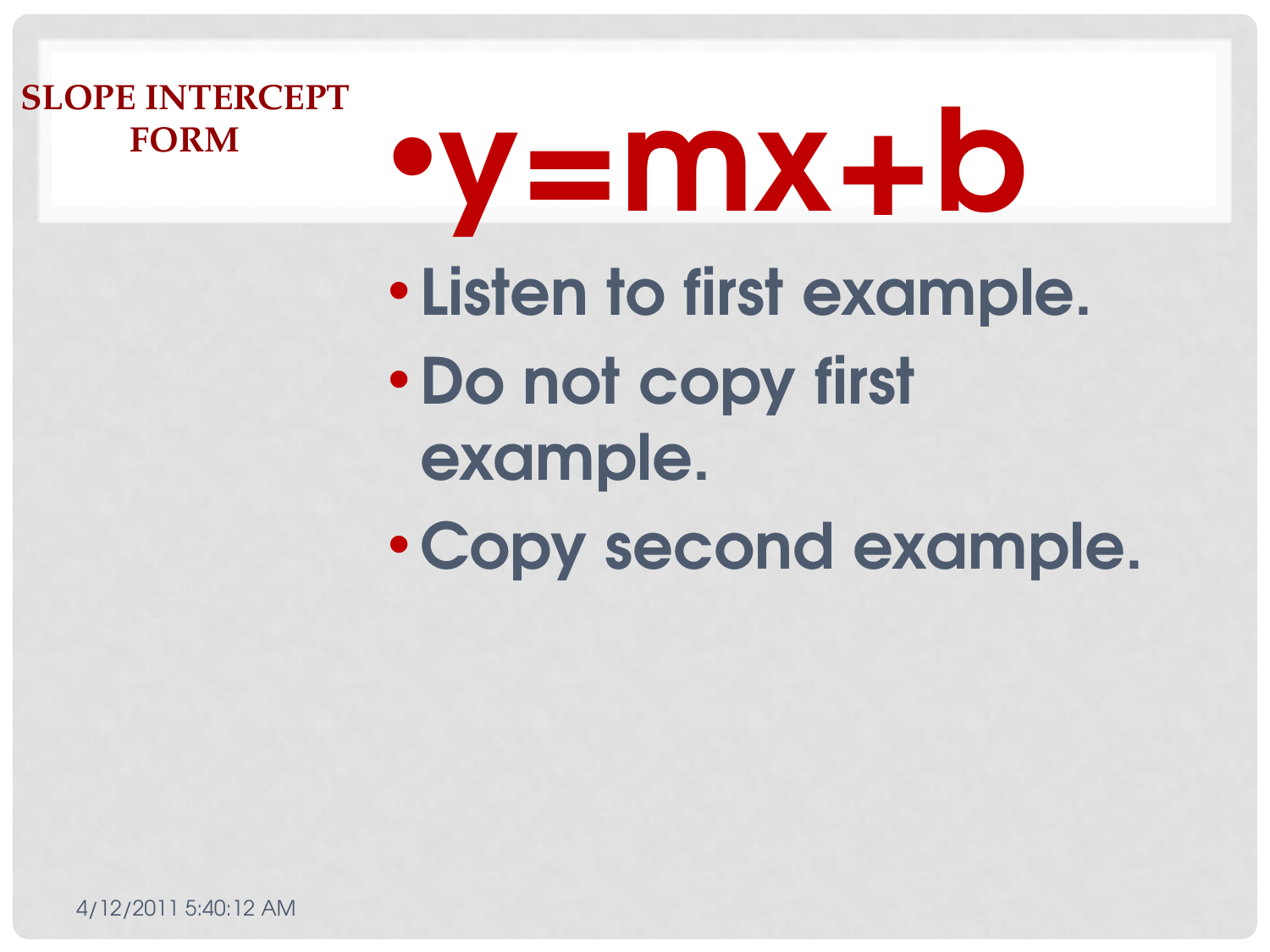

# SLOPE INTERCEPT FORM
y=mx+b
Listen to first example.
Do not copy first example.
Copy second example.

4/12/2011 5:40:12 AM